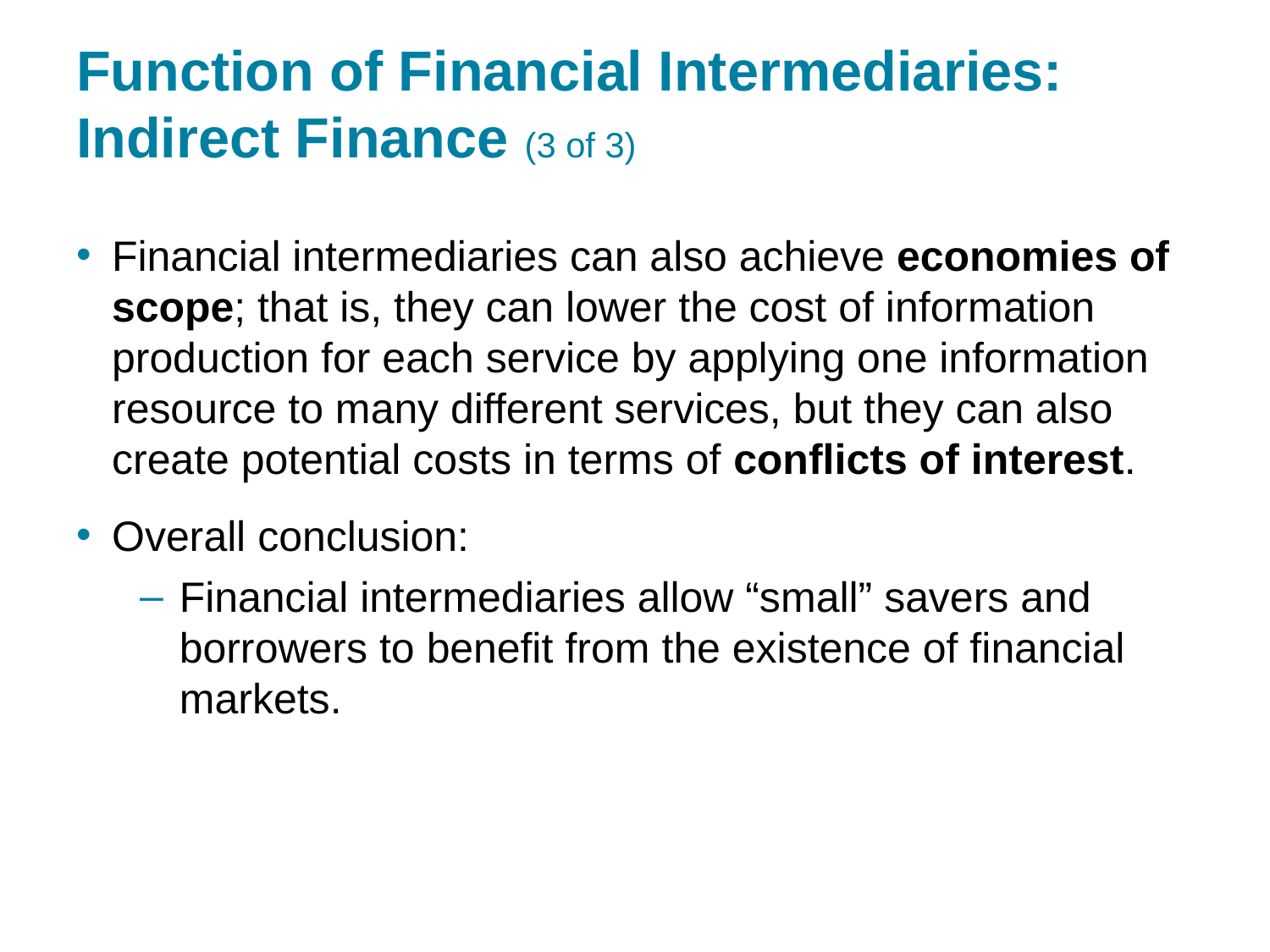

# Function of Financial Intermediaries: Indirect Finance (3 of 3)
Financial intermediaries can also achieve economies of scope; that is, they can lower the cost of information production for each service by applying one information resource to many different services, but they can also create potential costs in terms of conflicts of interest.
Overall conclusion:
Financial intermediaries allow “small” savers and borrowers to benefit from the existence of financial markets.